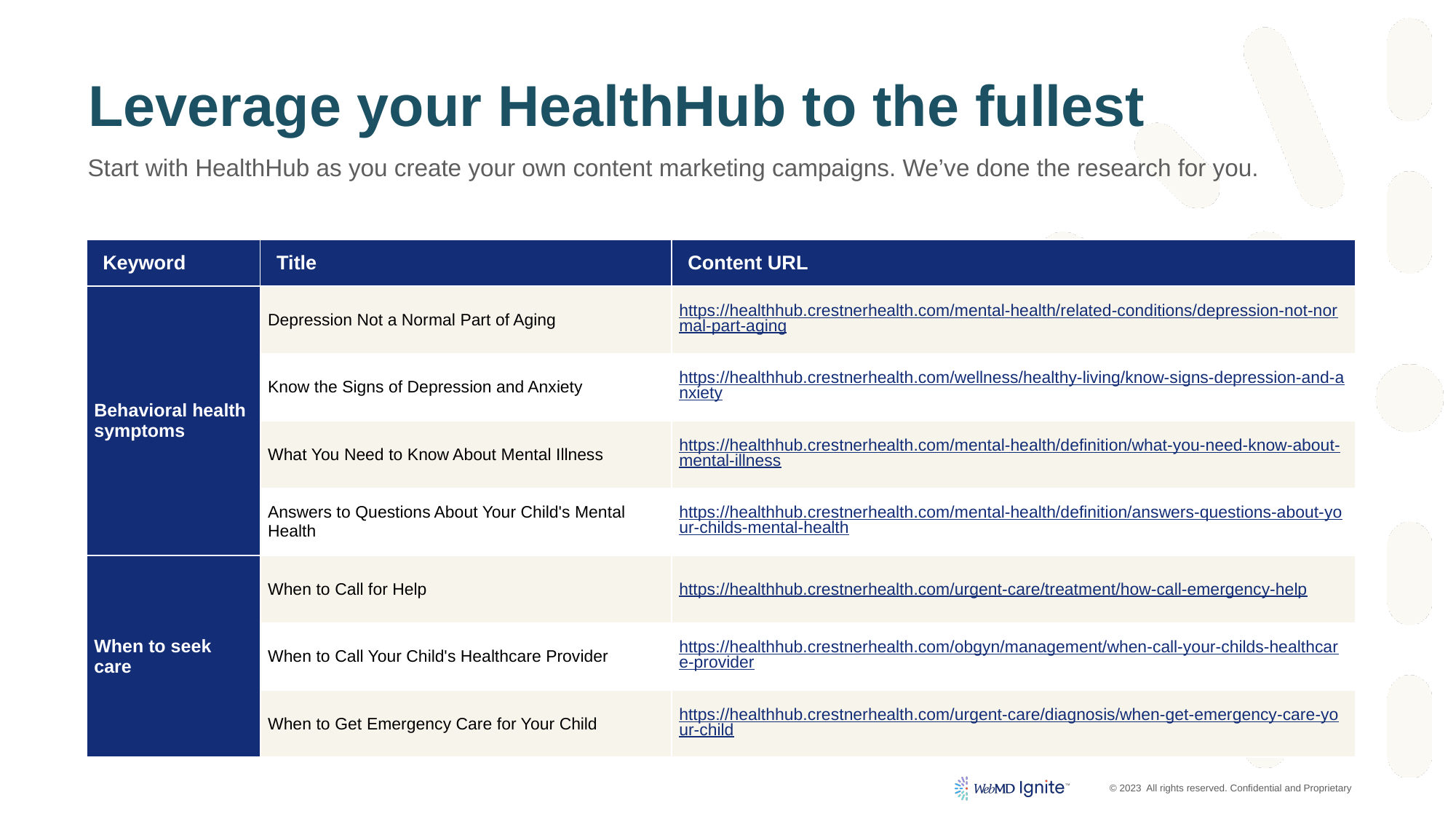

# Leverage your HealthHub to the fullest
Start with HealthHub as you create your own content marketing campaigns. We’ve done the research for you.
| Keyword | Title | Content URL |
| --- | --- | --- |
| Behavioral health symptoms | Depression Not a Normal Part of Aging | https://healthhub.crestnerhealth.com/mental-health/related-conditions/depression-not-normal-part-aging |
|  | Know the Signs of Depression and Anxiety | https://healthhub.crestnerhealth.com/wellness/healthy-living/know-signs-depression-and-anxiety |
|  | What You Need to Know About Mental Illness | https://healthhub.crestnerhealth.com/mental-health/definition/what-you-need-know-about-mental-illness |
|  | Answers to Questions About Your Child's Mental Health | https://healthhub.crestnerhealth.com/mental-health/definition/answers-questions-about-your-childs-mental-health |
| When to seek care | When to Call for Help | https://healthhub.crestnerhealth.com/urgent-care/treatment/how-call-emergency-help |
|  | When to Call Your Child's Healthcare Provider | https://healthhub.crestnerhealth.com/obgyn/management/when-call-your-childs-healthcare-provider |
|  | When to Get Emergency Care for Your Child | https://healthhub.crestnerhealth.com/urgent-care/diagnosis/when-get-emergency-care-your-child |